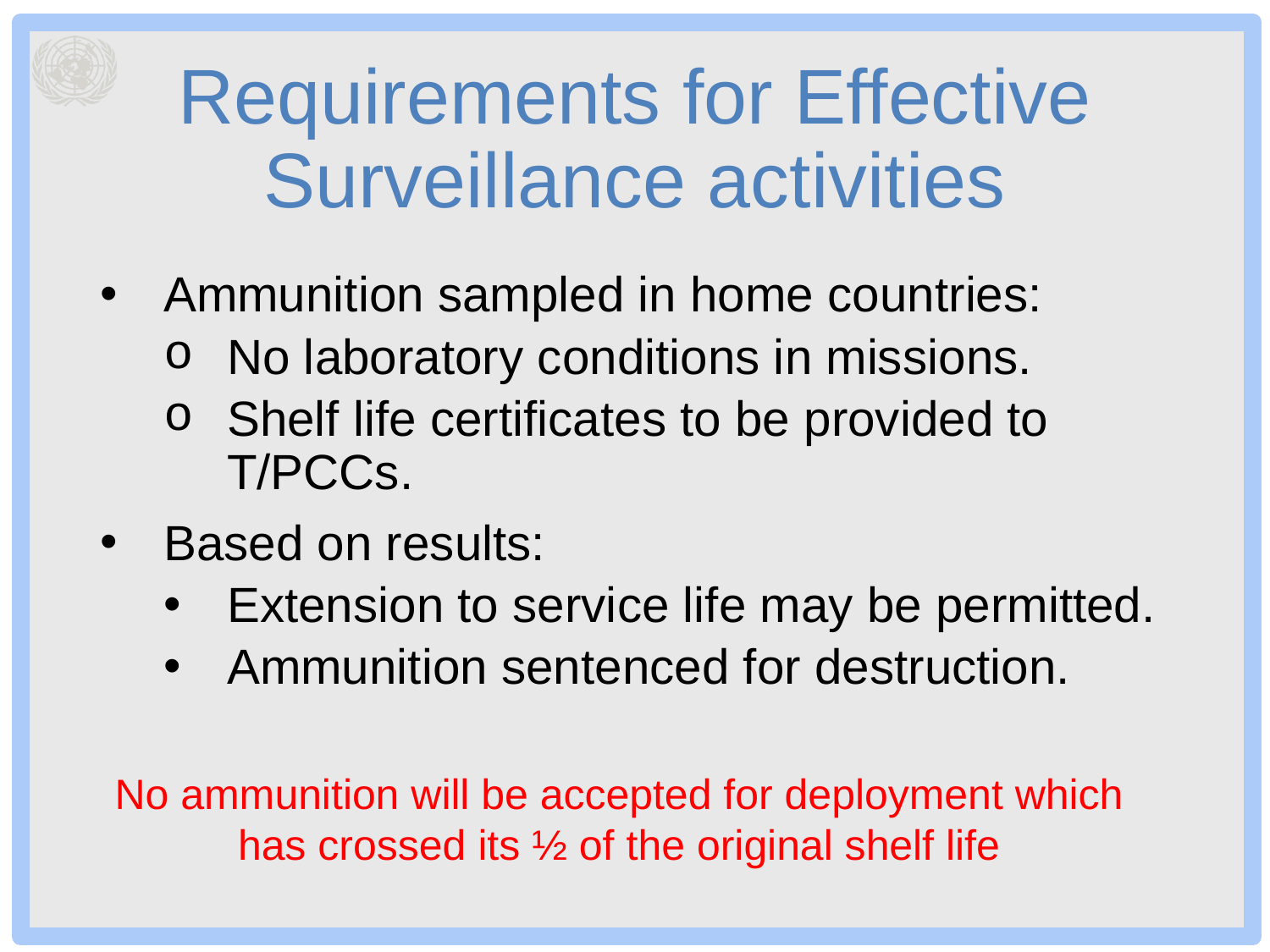

# Requirements for Effective Surveillance activities
Ammunition sampled in home countries:
No laboratory conditions in missions.
Shelf life certificates to be provided to T/PCCs.
Based on results:
Extension to service life may be permitted.
Ammunition sentenced for destruction.
No ammunition will be accepted for deployment which
has crossed its ½ of the original shelf life